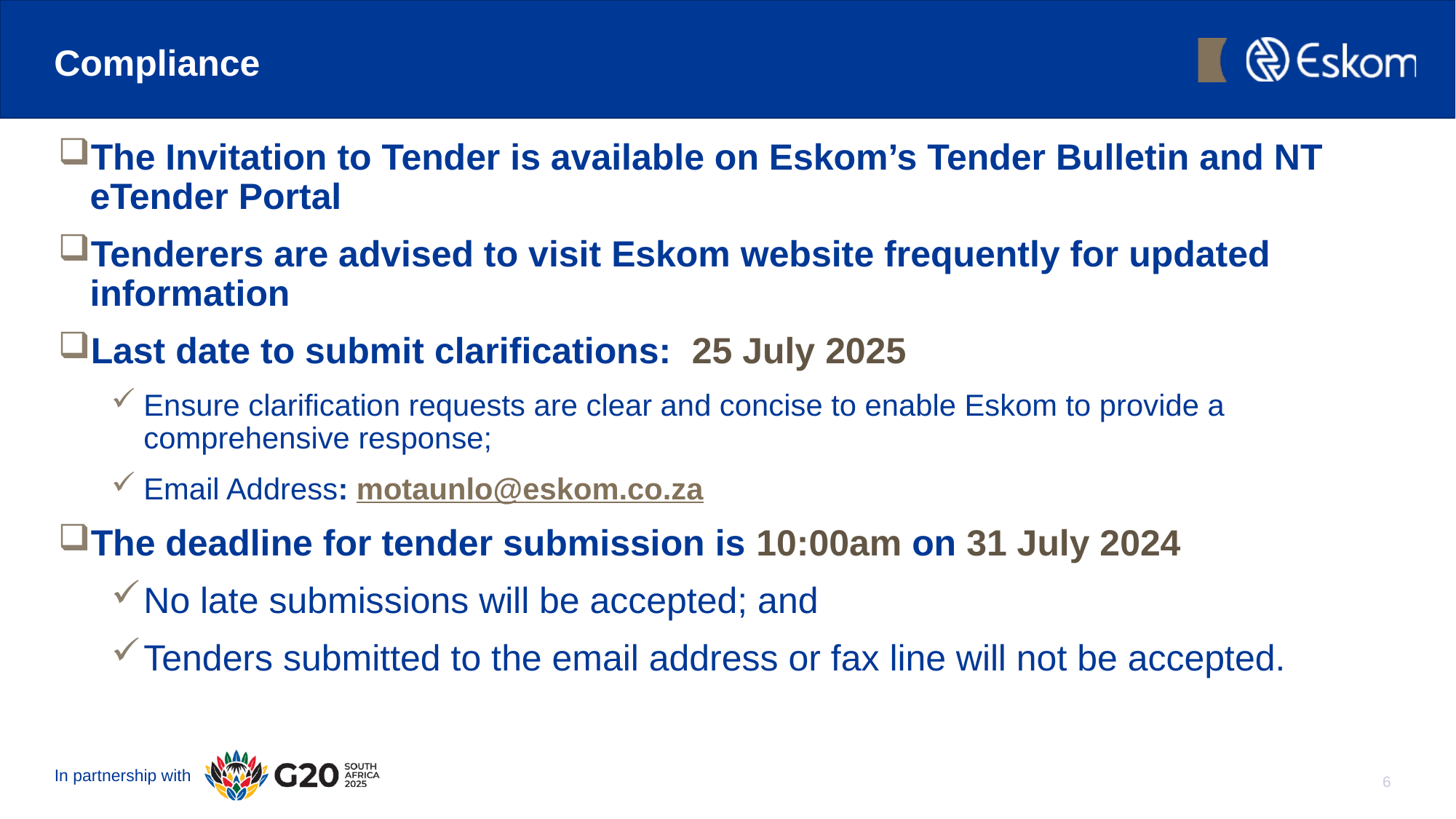

# Compliance
The Invitation to Tender is available on Eskom’s Tender Bulletin and NT eTender Portal
Tenderers are advised to visit Eskom website frequently for updated  information
Last date to submit clarifications:  25 July 2025
Ensure clarification requests are clear and concise to enable Eskom to provide a comprehensive response;
Email Address: motaunlo@eskom.co.za
The deadline for tender submission is 10:00am on 31 July 2024
No late submissions will be accepted; and
Tenders submitted to the email address or fax line will not be accepted.

6